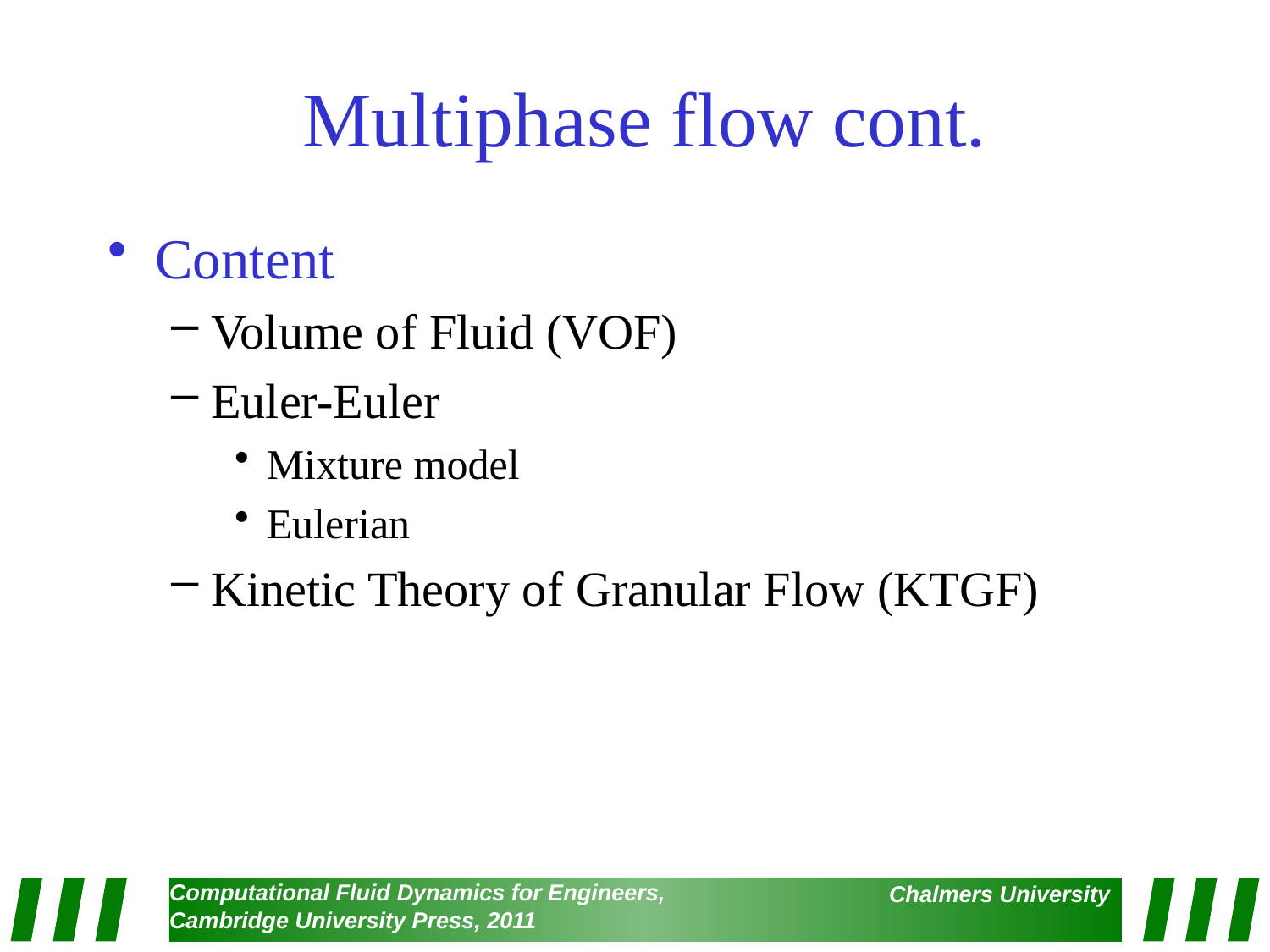

# Multiphase flow cont.
Content
Volume of Fluid (VOF)
Euler-Euler
Mixture model
Eulerian
Kinetic Theory of Granular Flow (KTGF)